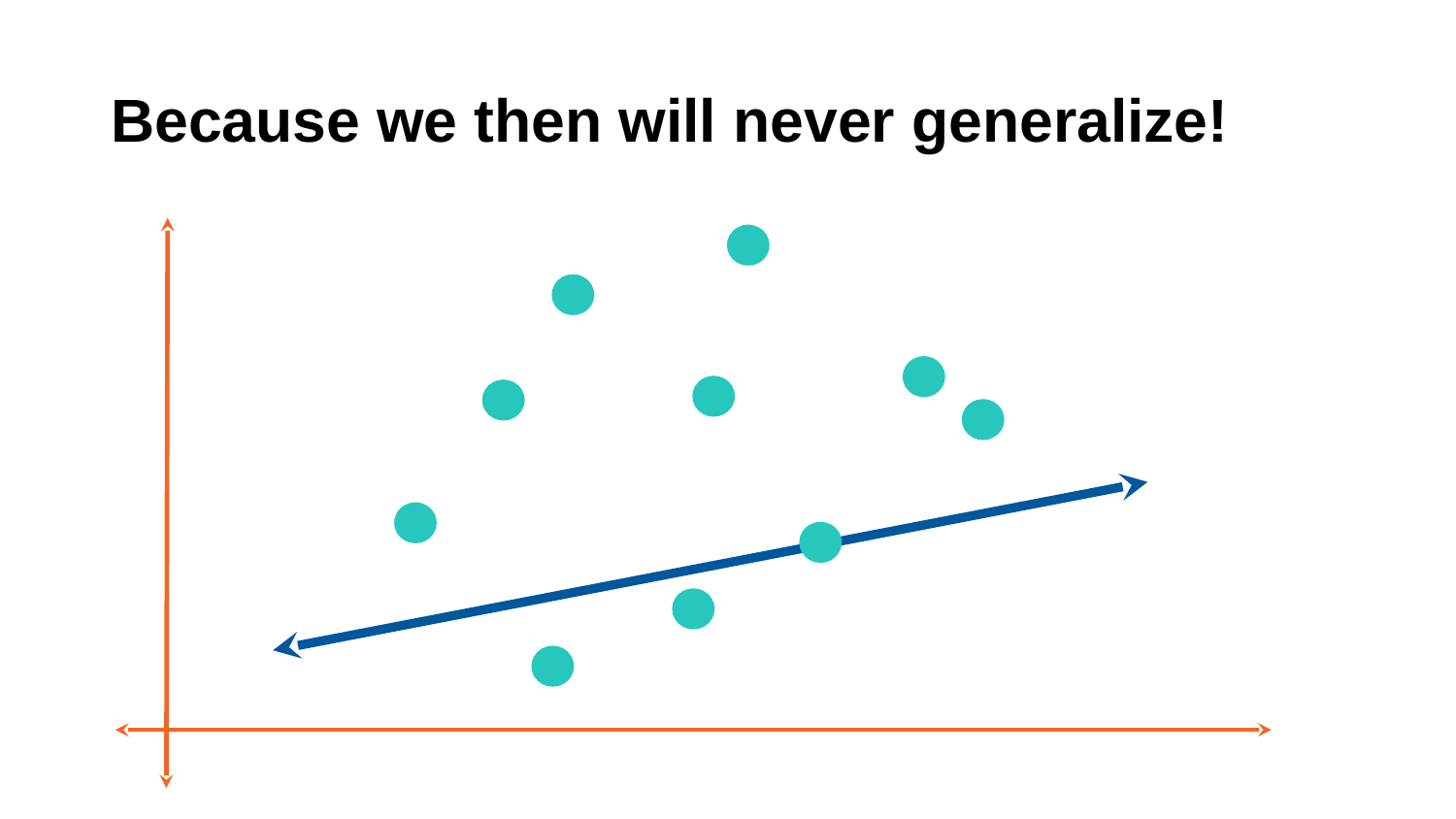

# Because we then will never generalize!